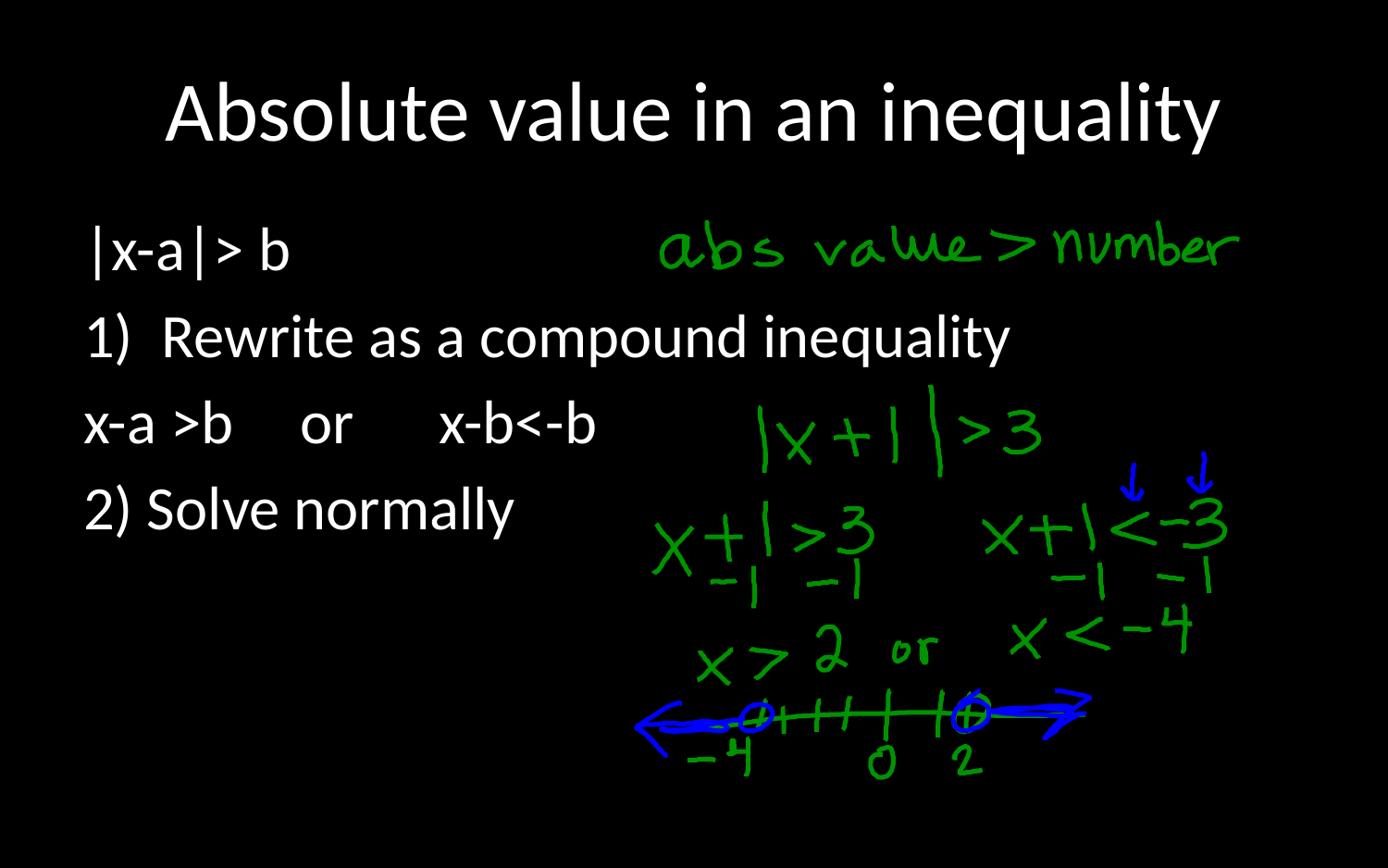

# Absolute value in an inequality
|x-a|> b
Rewrite as a compound inequality
x-a >b	or 	x-b<-b
2) Solve normally